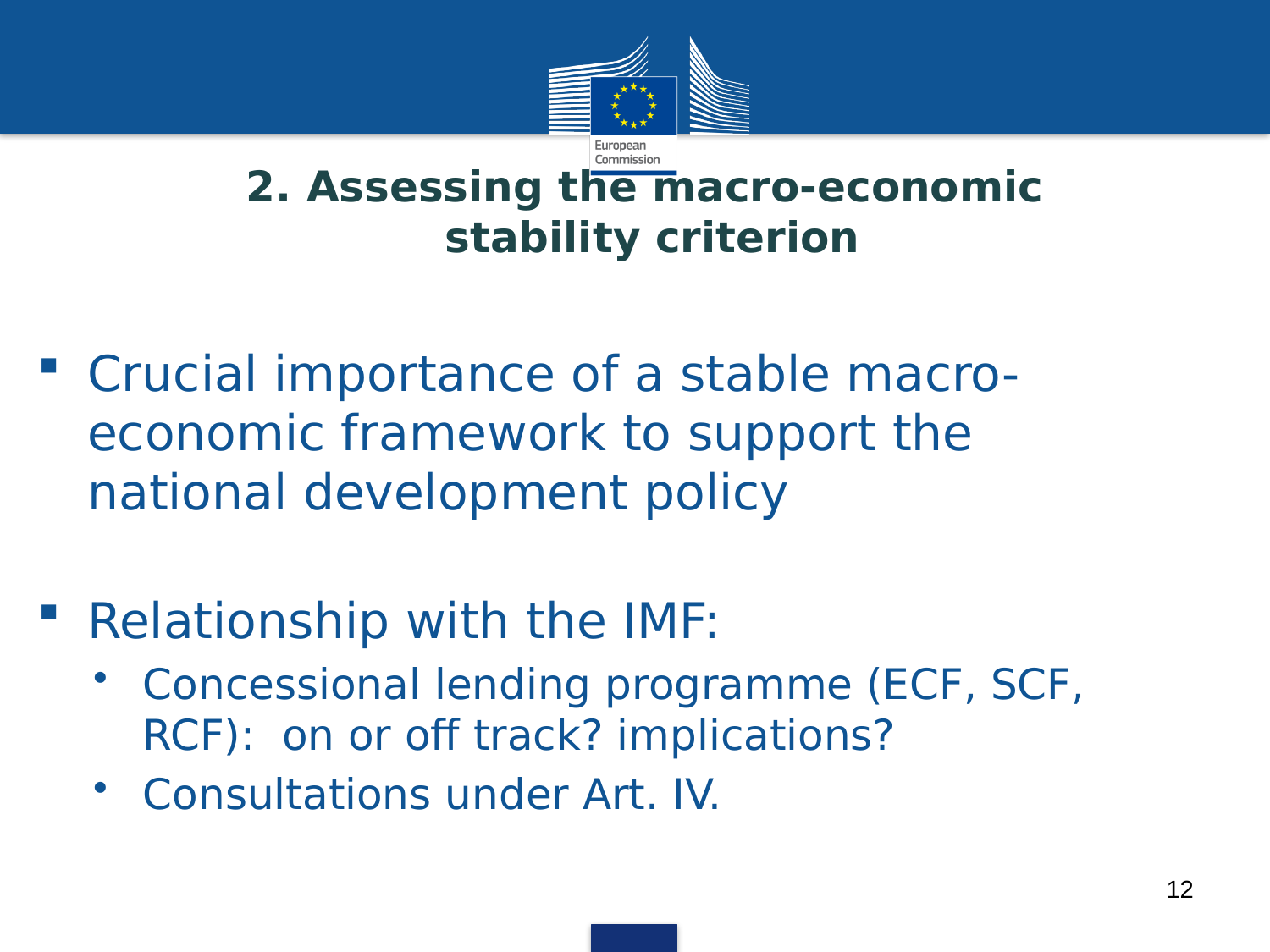

# 2. Assessing the macro-economic stability criterion
Crucial importance of a stable macro-economic framework to support the national development policy

Relationship with the IMF:
Concessional lending programme (ECF, SCF, RCF):  on or off track? implications?
Consultations under Art. IV.

12